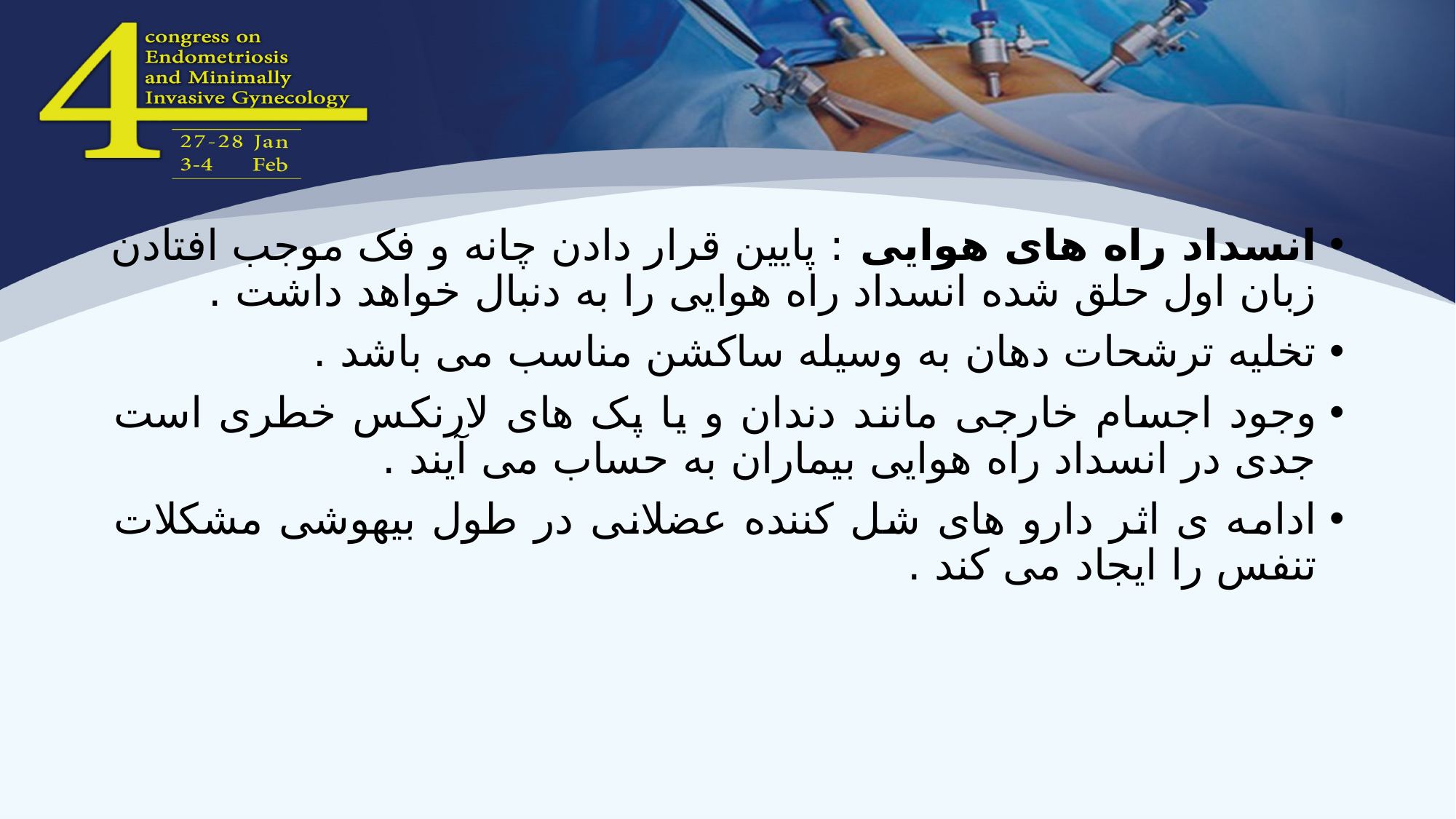

#
انسداد راه های هوایی : پایین قرار دادن چانه و فک موجب افتادن زبان اول حلق شده انسداد راه هوایی را به دنبال خواهد داشت .
تخلیه ترشحات دهان به وسیله ساکشن مناسب می باشد .
وجود اجسام خارجی مانند دندان و یا پک های لارنکس خطری است جدی در انسداد راه هوایی بیماران به حساب می آیند .
ادامه ی اثر دارو های شل کننده عضلانی در طول بیهوشی مشکلات تنفس را ایجاد می کند .